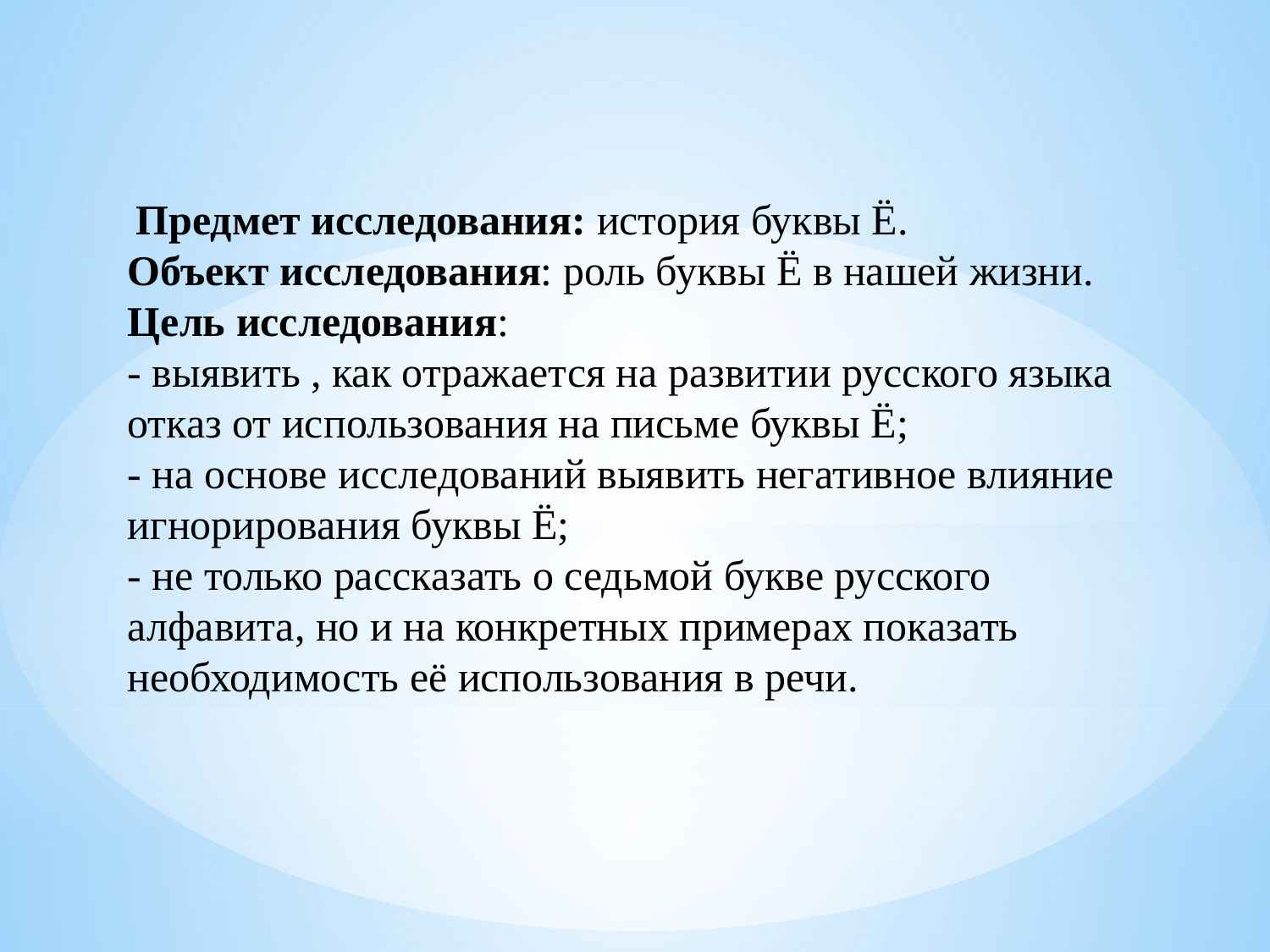

# Предмет исследования: история буквы Ё. Объект исследования: роль буквы Ё в нашей жизни. Цель исследования: - выявить , как отражается на развитии русского языка отказ от использования на письме буквы Ё; - на основе исследований выявить негативное влияние игнорирования буквы Ё; - не только рассказать о седьмой букве русского алфавита, но и на конкретных примерах показать необходимость её использования в речи.